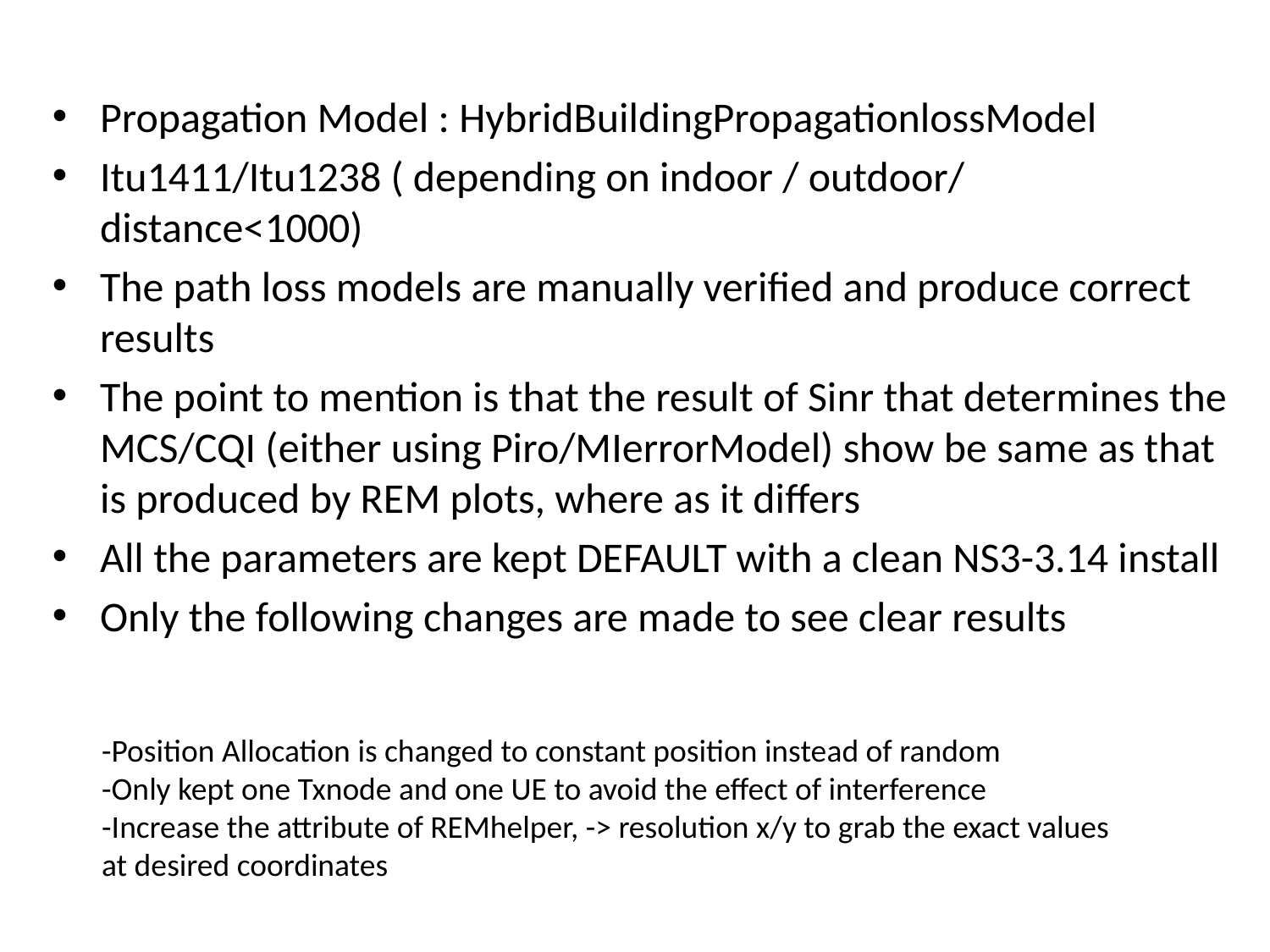

Propagation Model : HybridBuildingPropagationlossModel
Itu1411/Itu1238 ( depending on indoor / outdoor/ distance<1000)
The path loss models are manually verified and produce correct results
The point to mention is that the result of Sinr that determines the MCS/CQI (either using Piro/MIerrorModel) show be same as that is produced by REM plots, where as it differs
All the parameters are kept DEFAULT with a clean NS3-3.14 install
Only the following changes are made to see clear results

-Position Allocation is changed to constant position instead of random
-Only kept one Txnode and one UE to avoid the effect of interference
-Increase the attribute of REMhelper, -> resolution x/y to grab the exact values at desired coordinates